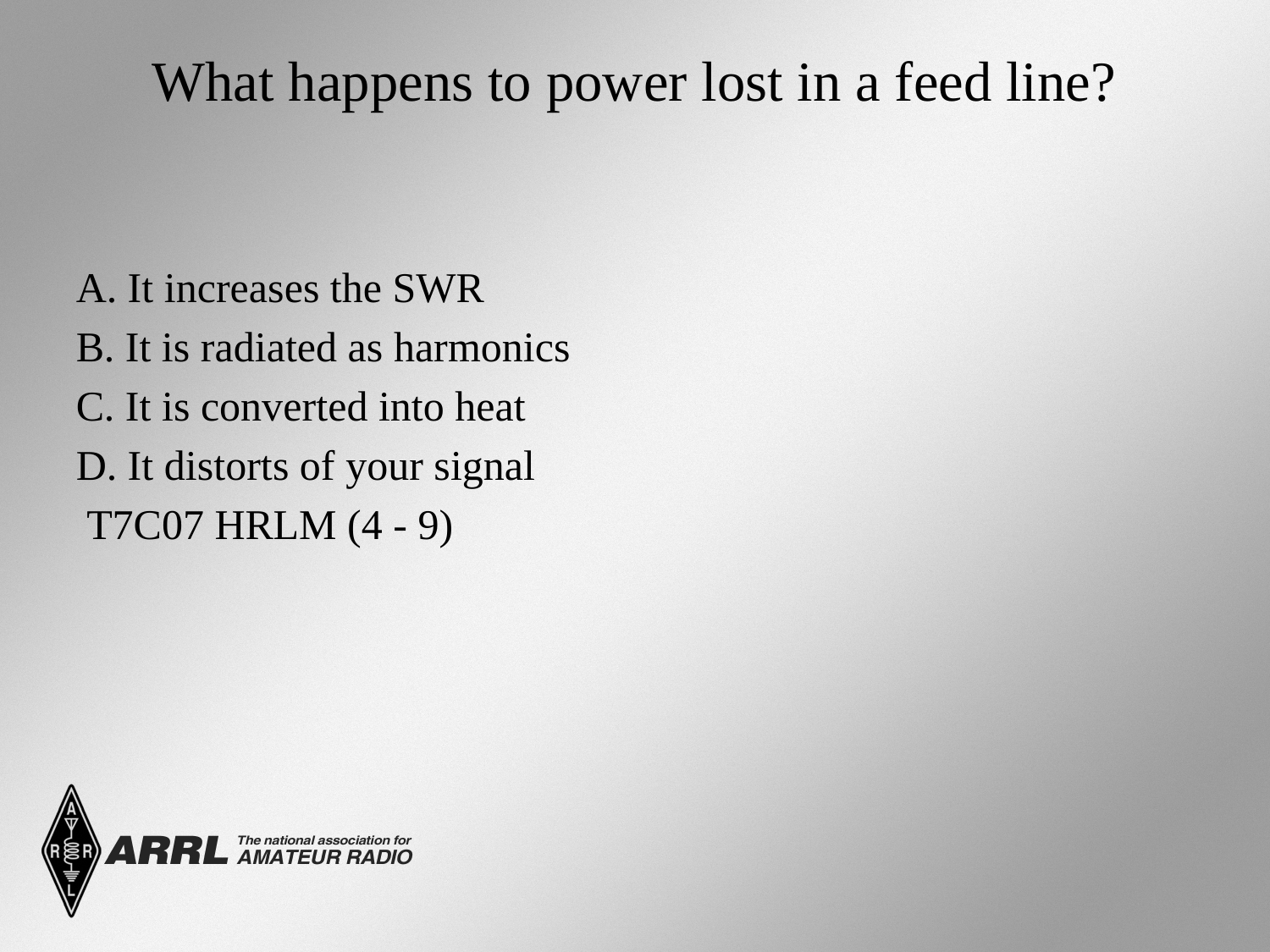

# What happens to power lost in a feed line?
A. It increases the SWR
B. It is radiated as harmonics
C. It is converted into heat
D. It distorts of your signal
 T7C07 HRLM (4 - 9)